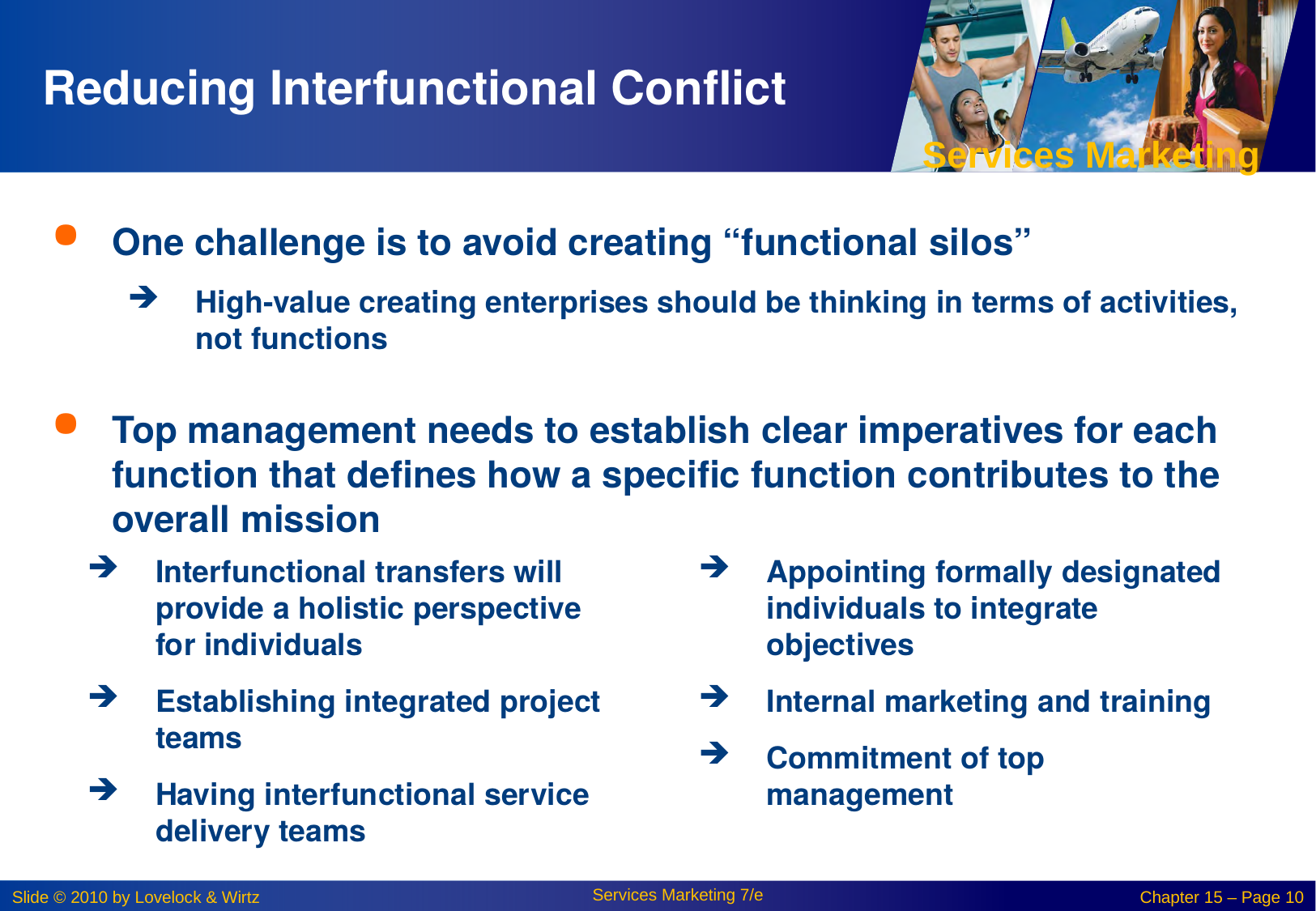

# Reducing Interfunctional Conflict
One challenge is to avoid creating “functional silos”
High-value creating enterprises should be thinking in terms of activities, not functions
Top management needs to establish clear imperatives for each function that defines how a specific function contributes to the overall mission

Interfunctional transfers will provide a holistic perspective for individuals
Establishing integrated project teams
Having interfunctional service delivery teams
Appointing formally designated individuals to integrate objectives
Internal marketing and training
Commitment of top management